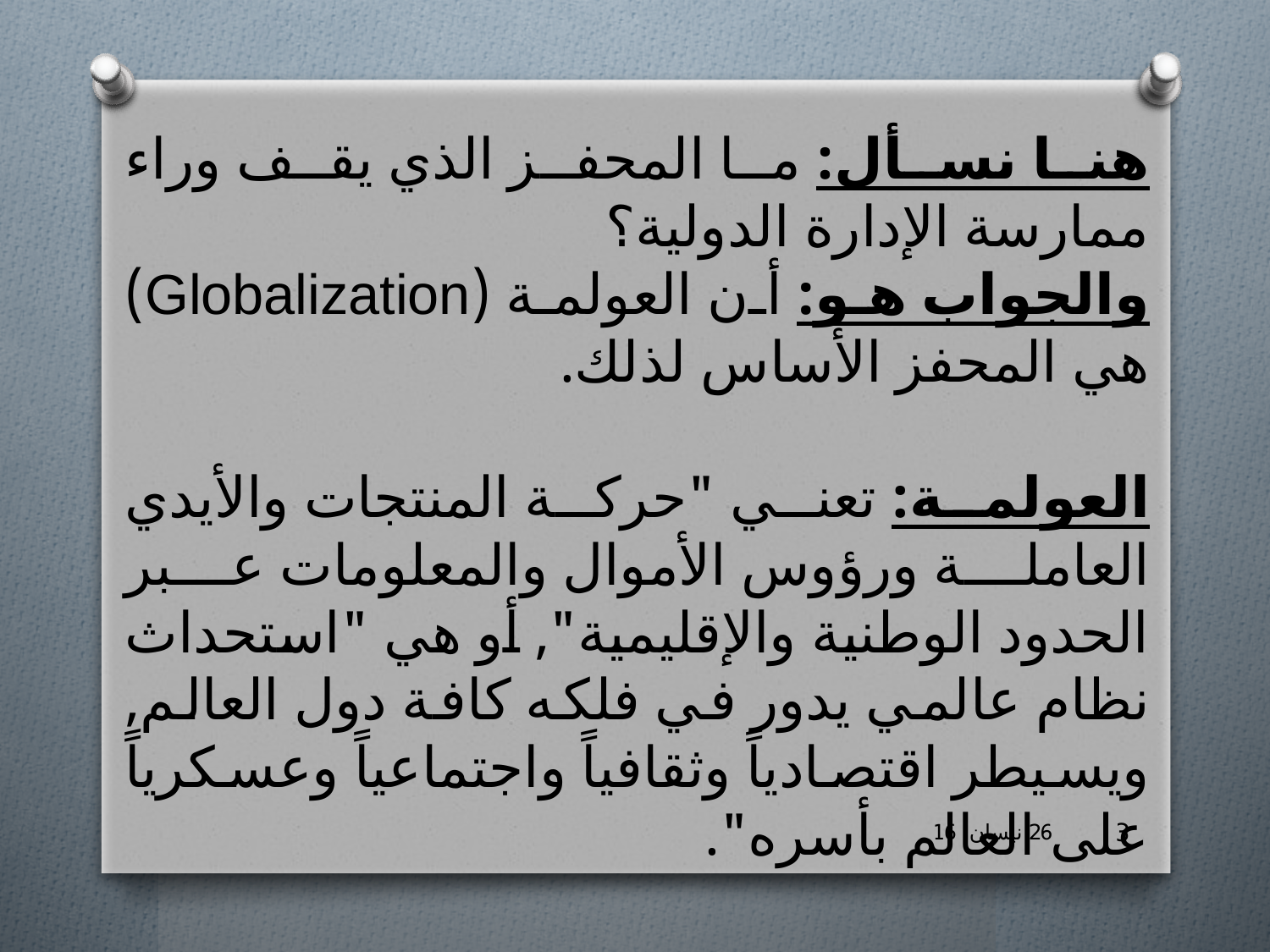

هنا نسأل: ما المحفز الذي يقف وراء ممارسة الإدارة الدولية؟
والجواب هو: أن العولمة (Globalization) هي المحفز الأساس لذلك.

العولمة: تعني "حركة المنتجات والأيدي العاملة ورؤوس الأموال والمعلومات عبر الحدود الوطنية والإقليمية", أو هي "استحداث نظام عالمي يدور في فلكه كافة دول العالم, ويسيطر اقتصادياً وثقافياً واجتماعياً وعسكرياً على العالم بأسره".

26 نيسان، 16
3